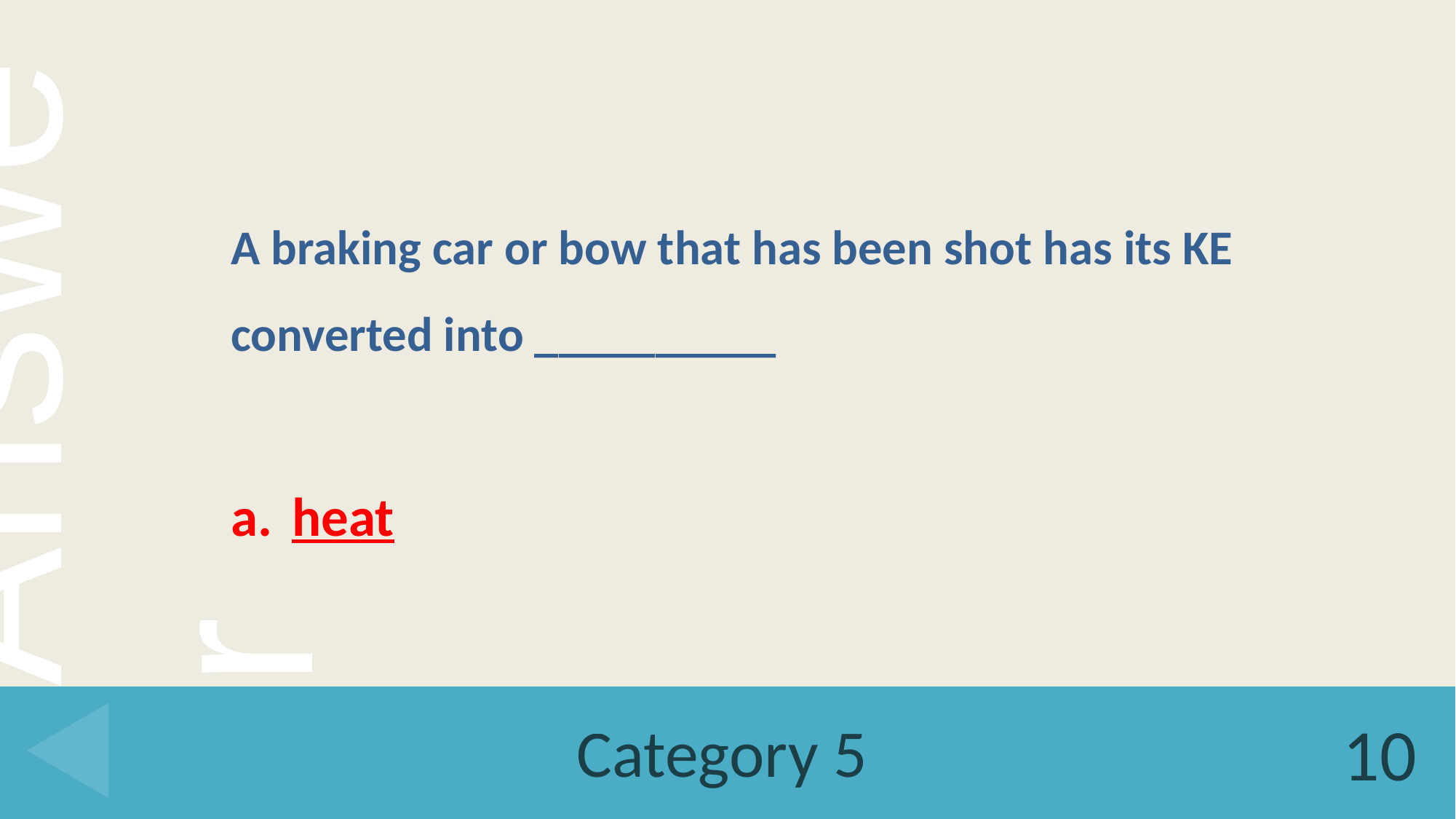

A braking car or bow that has been shot has its KE converted into __________

heat
# Category 5
10